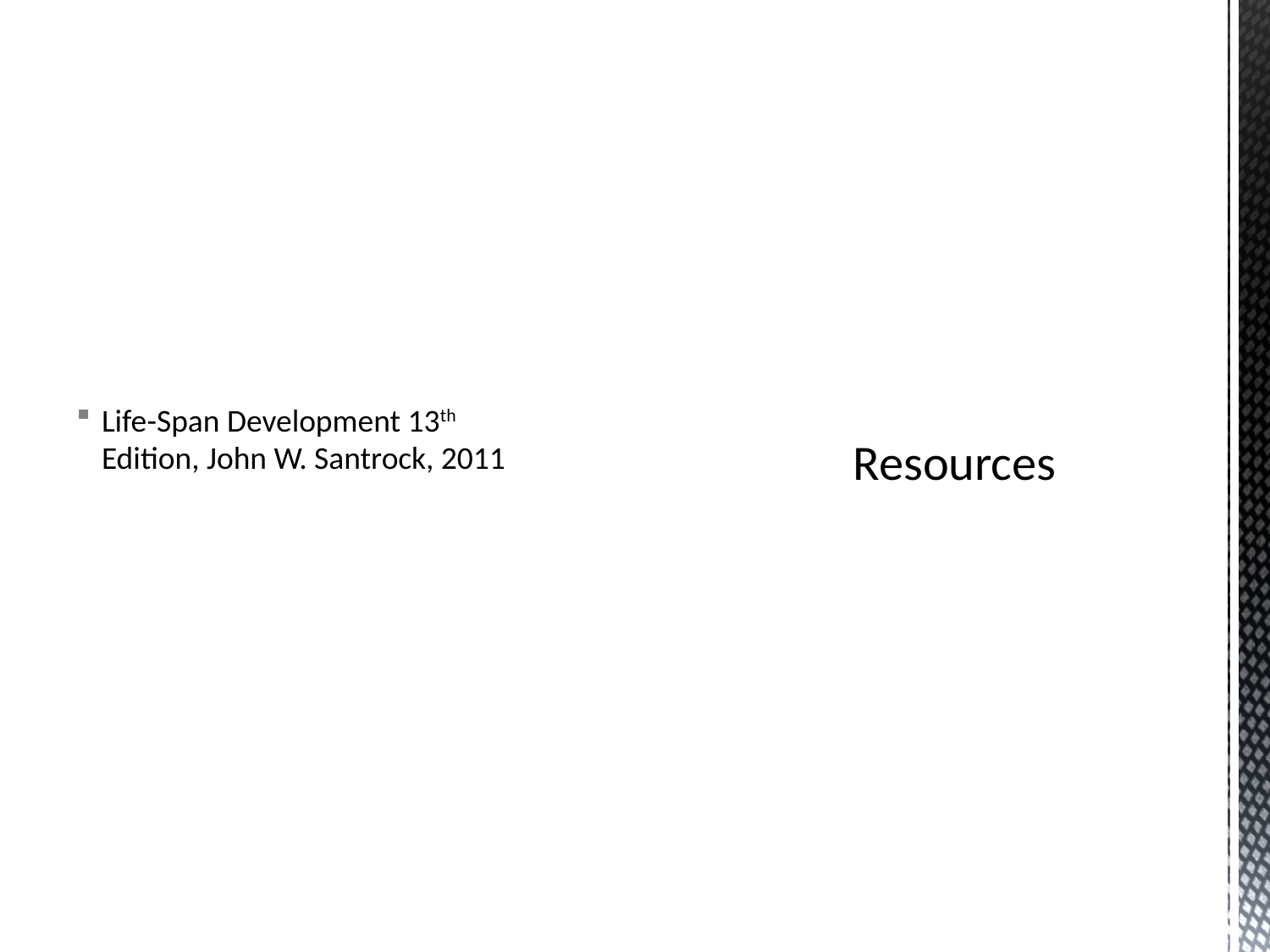

Life-Span Development 13th Edition, John W. Santrock, 2011

# Resources